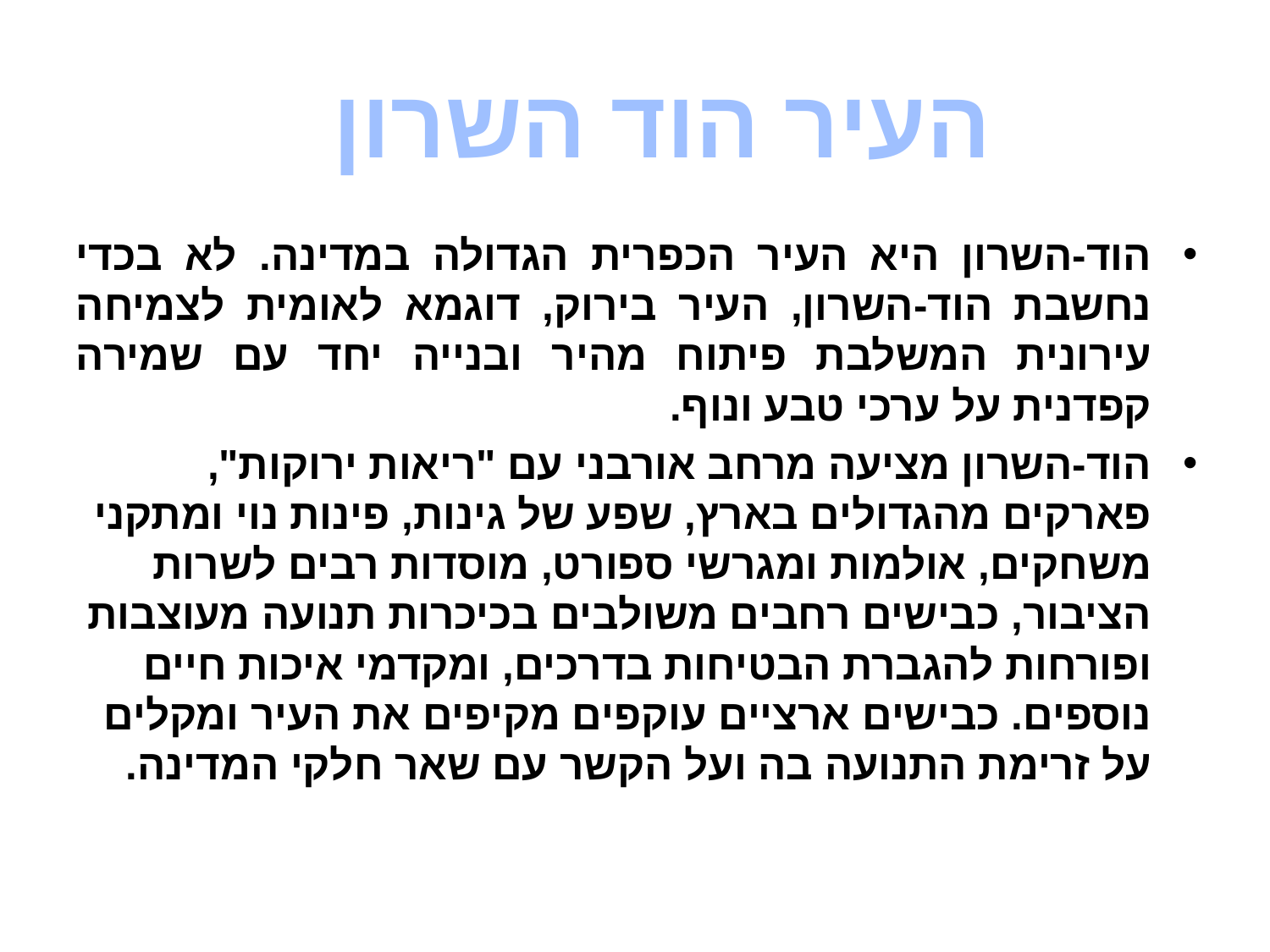

העיר הוד השרון
הוד-השרון היא העיר הכפרית הגדולה במדינה. לא בכדי נחשבת הוד-השרון, העיר בירוק, דוגמא לאומית לצמיחה עירונית המשלבת פיתוח מהיר ובנייה יחד עם שמירה קפדנית על ערכי טבע ונוף.
הוד-השרון מציעה מרחב אורבני עם "ריאות ירוקות", פארקים מהגדולים בארץ, שפע של גינות, פינות נוי ומתקני משחקים, אולמות ומגרשי ספורט, מוסדות רבים לשרות הציבור, כבישים רחבים משולבים בכיכרות תנועה מעוצבות ופורחות להגברת הבטיחות בדרכים, ומקדמי איכות חיים נוספים. כבישים ארציים עוקפים מקיפים את העיר ומקלים על זרימת התנועה בה ועל הקשר עם שאר חלקי המדינה.